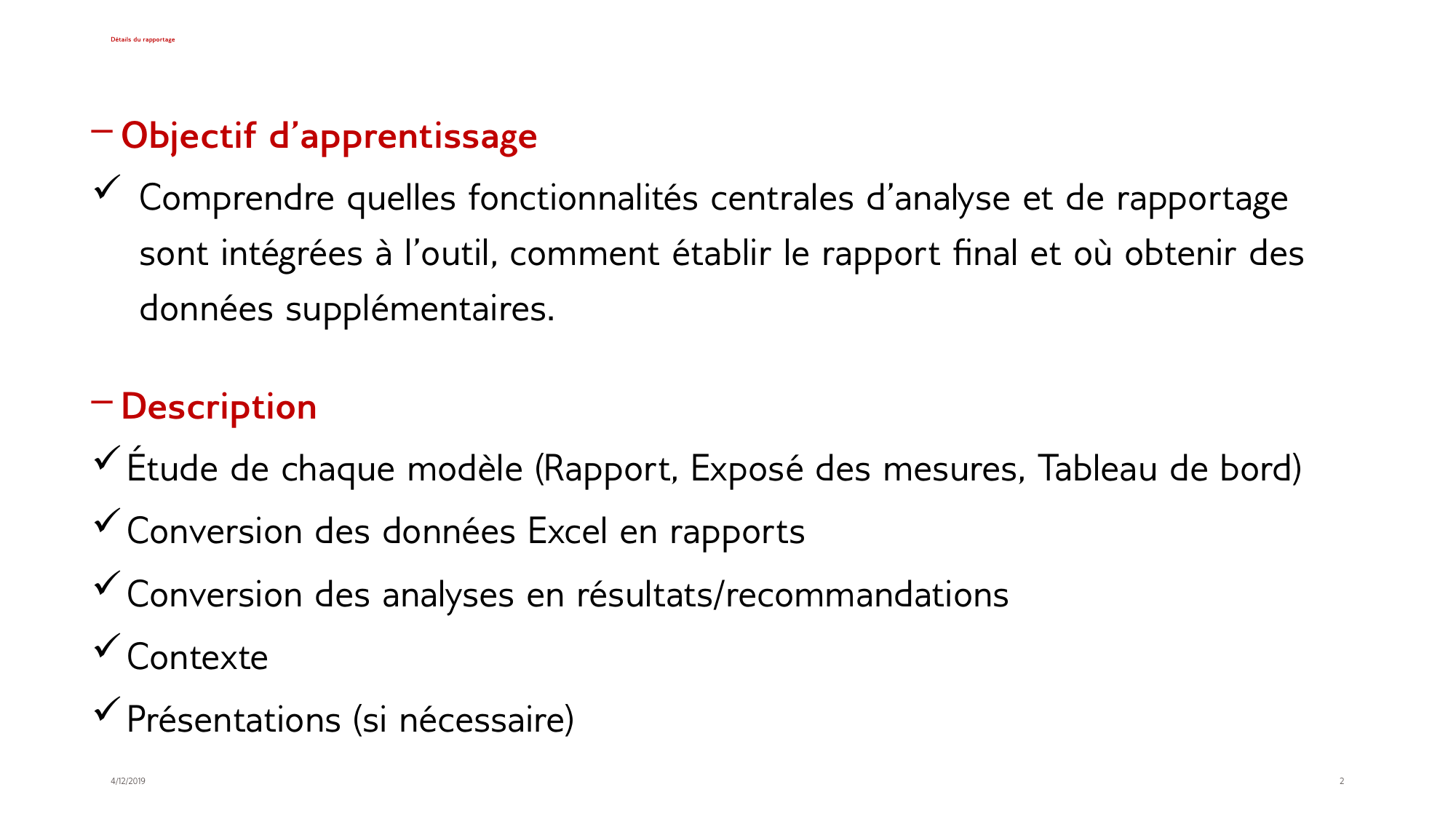

# Détails du rapportage
Objectif d’apprentissage
Comprendre quelles fonctionnalités centrales d’analyse et de rapportage sont intégrées à l’outil, comment établir le rapport final et où obtenir des données supplémentaires.

Description
Étude de chaque modèle (Rapport, Exposé des mesures, Tableau de bord)
Conversion des données Excel en rapports
Conversion des analyses en résultats/recommandations
Contexte
Présentations (si nécessaire)

4/12/2019
2